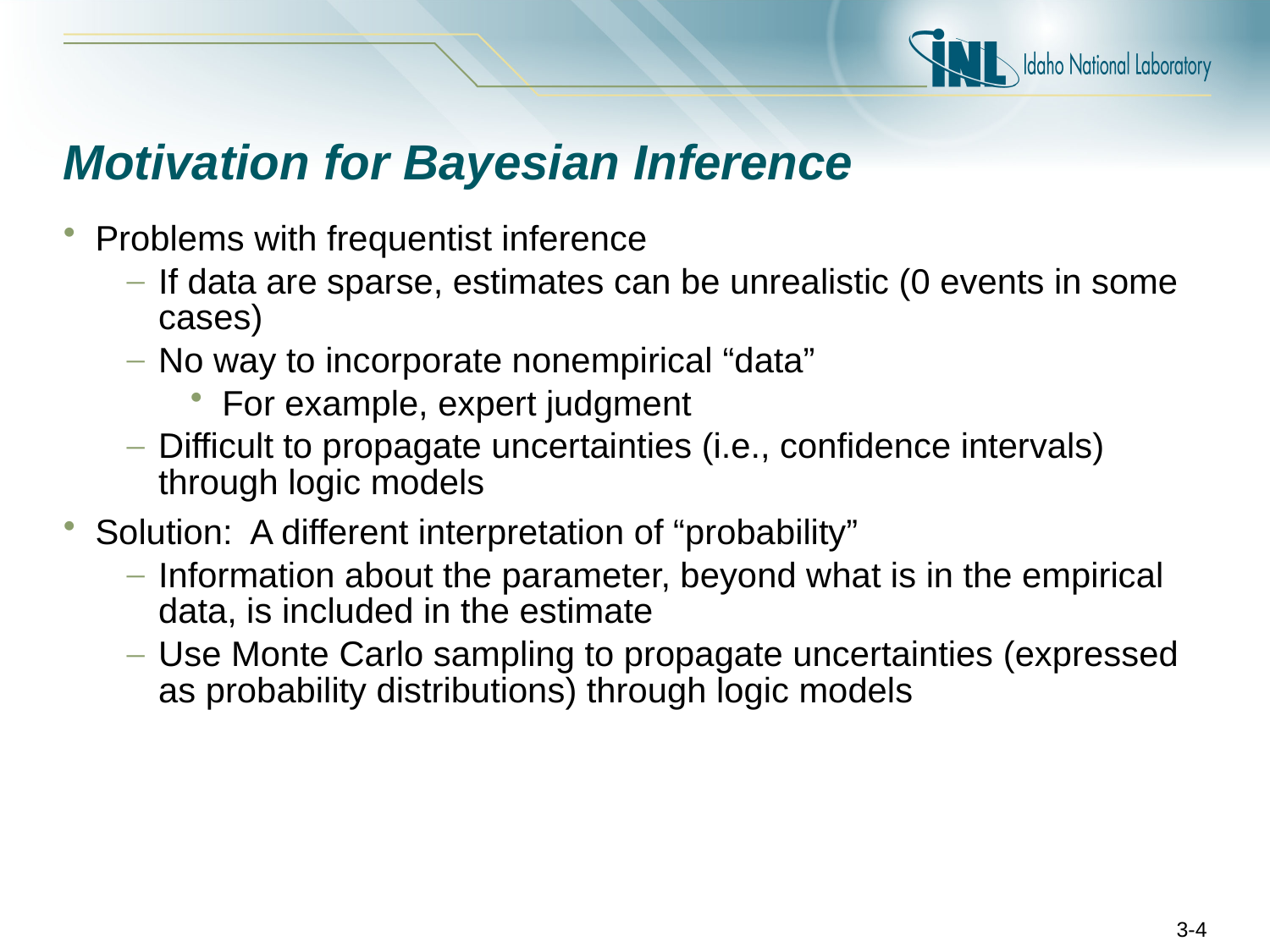

# Motivation for Bayesian Inference
Problems with frequentist inference
If data are sparse, estimates can be unrealistic (0 events in some cases)
No way to incorporate nonempirical “data”
For example, expert judgment
Difficult to propagate uncertainties (i.e., confidence intervals) through logic models
Solution:  A different interpretation of “probability”
Information about the parameter, beyond what is in the empirical data, is included in the estimate
Use Monte Carlo sampling to propagate uncertainties (expressed as probability distributions) through logic models
3-4